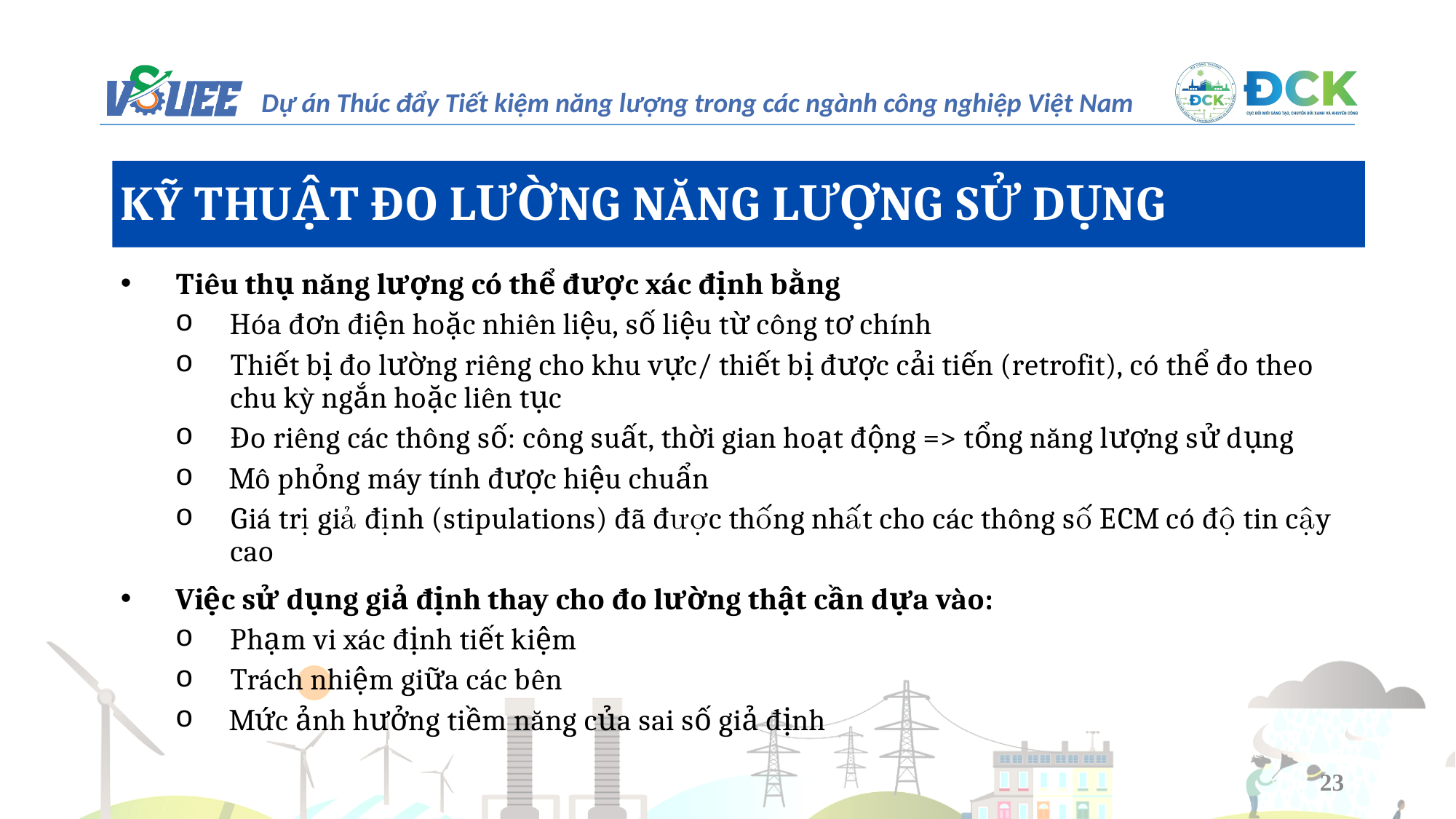

KỸ THUẬT ĐO LƯỜNG NĂNG LƯỢNG SỬ DỤNG
Tiêu thụ năng lượng có thể được xác định bằng
Hóa đơn điện hoặc nhiên liệu, số liệu từ công tơ chính
Thiết bị đo lường riêng cho khu vực/ thiết bị được cải tiến (retrofit), có thể đo theo chu kỳ ngắn hoặc liên tục
Đo riêng các thông số: công suất, thời gian hoạt động => tổng năng lượng sử dụng
Mô phỏng máy tính được hiệu chuẩn
Giá trị giả định (stipulations) đã được thống nhất cho các thông số ECM có độ tin cậy cao
Việc sử dụng giả định thay cho đo lường thật cần dựa vào:
Phạm vi xác định tiết kiệm
Trách nhiệm giữa các bên
Mức ảnh hưởng tiềm năng của sai số giả định

23